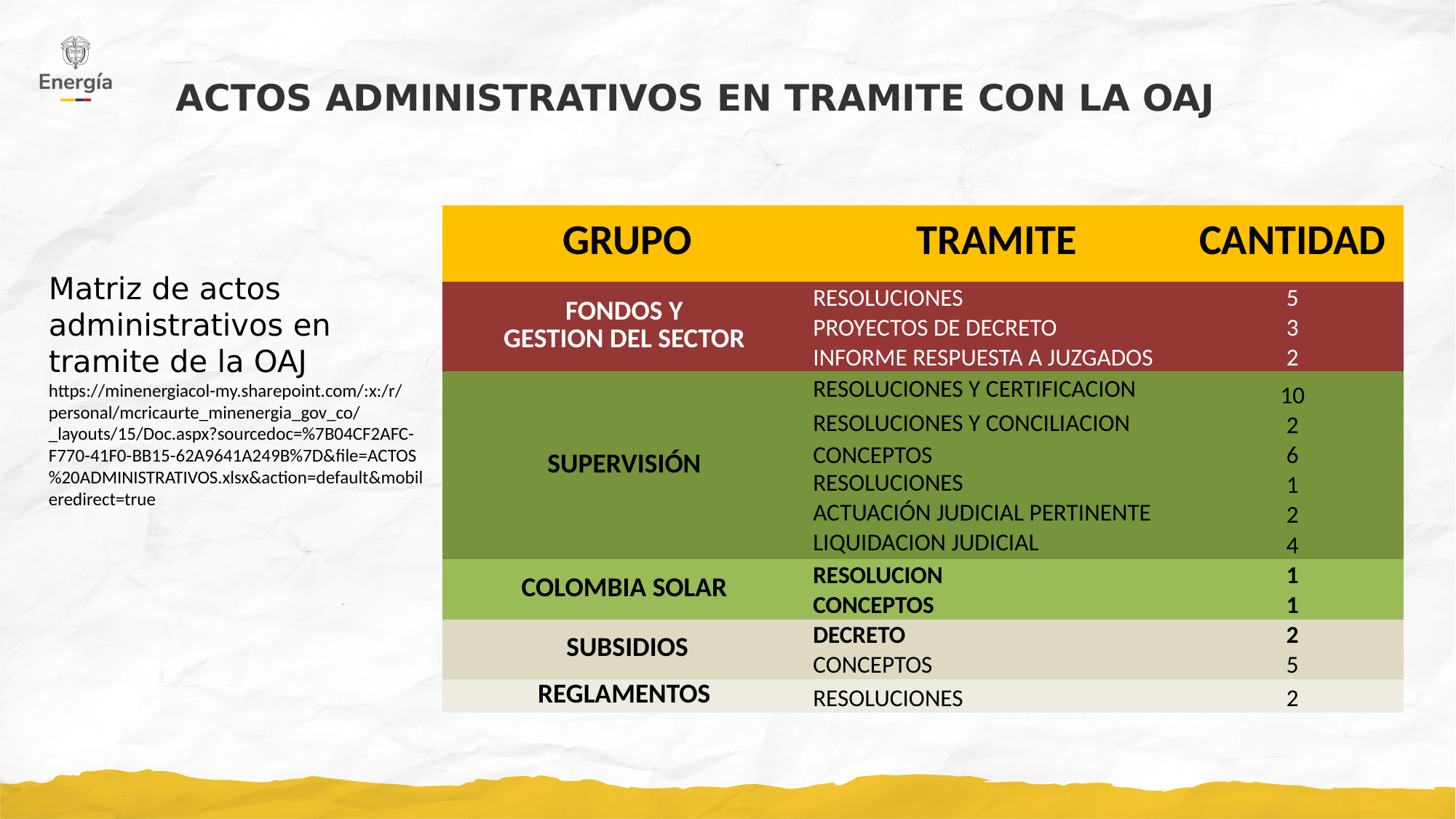

ACTOS ADMINISTRATIVOS EN TRAMITE CON LA OAJ
| GRUPO | TRAMITE | CANTIDAD |
| --- | --- | --- |
| FONDOS Y GESTION DEL SECTOR | RESOLUCIONES | 5 |
|  | PROYECTOS DE DECRETO | 3 |
|  | INFORME RESPUESTA A JUZGADOS | 2 |
| SUPERVISIÓN | RESOLUCIONES Y CERTIFICACION | 10 |
|  | RESOLUCIONES Y CONCILIACION | 2 |
|  | CONCEPTOS | 6 |
|  | RESOLUCIONES | 1 |
|  | ACTUACIÓN JUDICIAL PERTINENTE | 2 |
|  | LIQUIDACION JUDICIAL | 4 |
| COLOMBIA SOLAR | RESOLUCION | 1 |
|  | CONCEPTOS | 1 |
| SUBSIDIOS | DECRETO | 2 |
|  | CONCEPTOS | 5 |
| REGLAMENTOS | RESOLUCIONES | 2 |
Matriz de actos administrativos en tramite de la OAJ
https://minenergiacol-my.sharepoint.com/:x:/r/personal/mcricaurte_minenergia_gov_co/_layouts/15/Doc.aspx?sourcedoc=%7B04CF2AFC-F770-41F0-BB15-62A9641A249B%7D&file=ACTOS%20ADMINISTRATIVOS.xlsx&action=default&mobileredirect=true